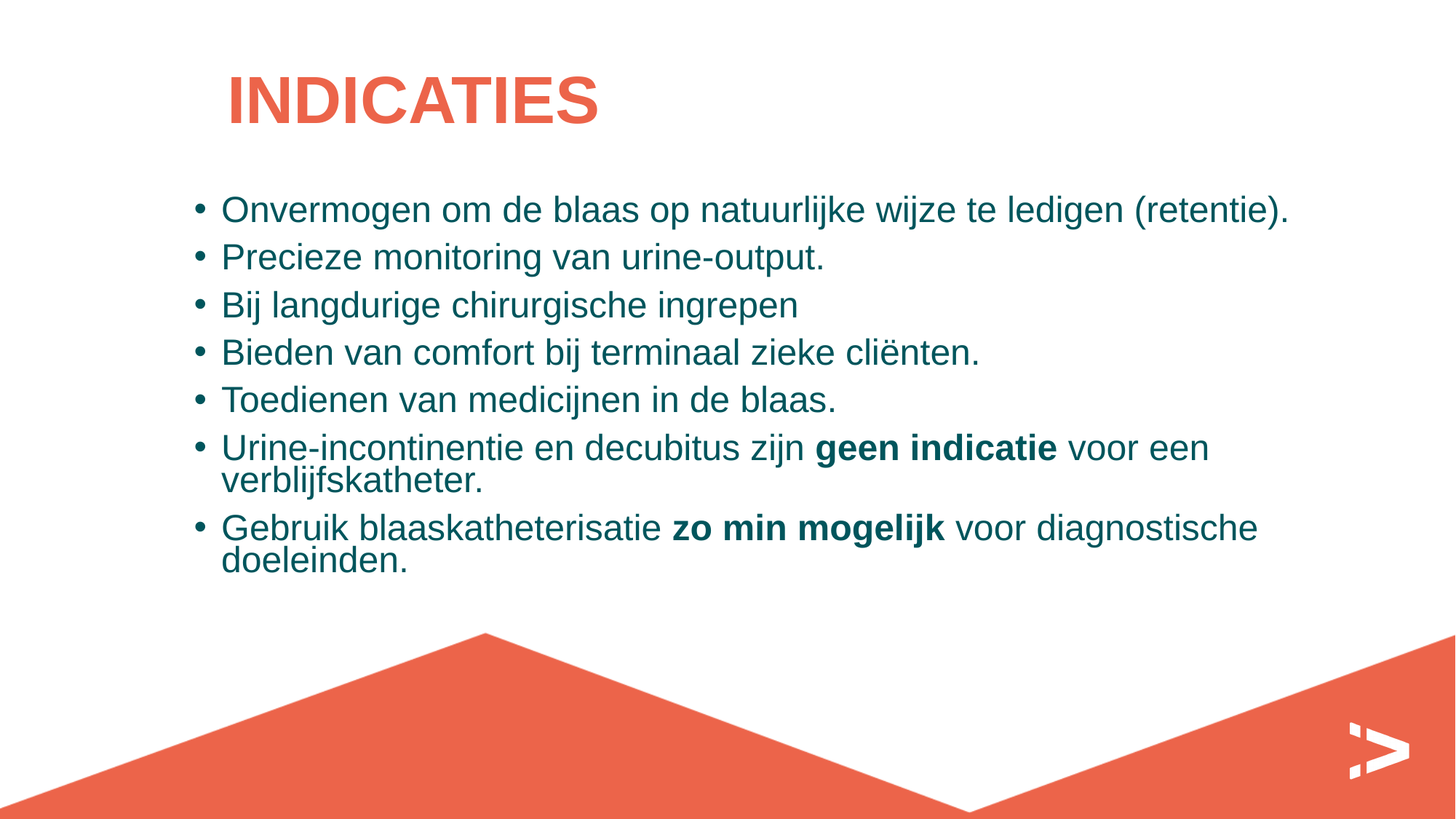

# Indicaties
Onvermogen om de blaas op natuurlijke wijze te ledigen (retentie).
Precieze monitoring van urine-output.
Bij langdurige chirurgische ingrepen
Bieden van comfort bij terminaal zieke cliënten.
Toedienen van medicijnen in de blaas.
Urine-incontinentie en decubitus zijn geen indicatie voor een verblijfskatheter.
Gebruik blaaskatheterisatie zo min mogelijk voor diagnostische doeleinden.